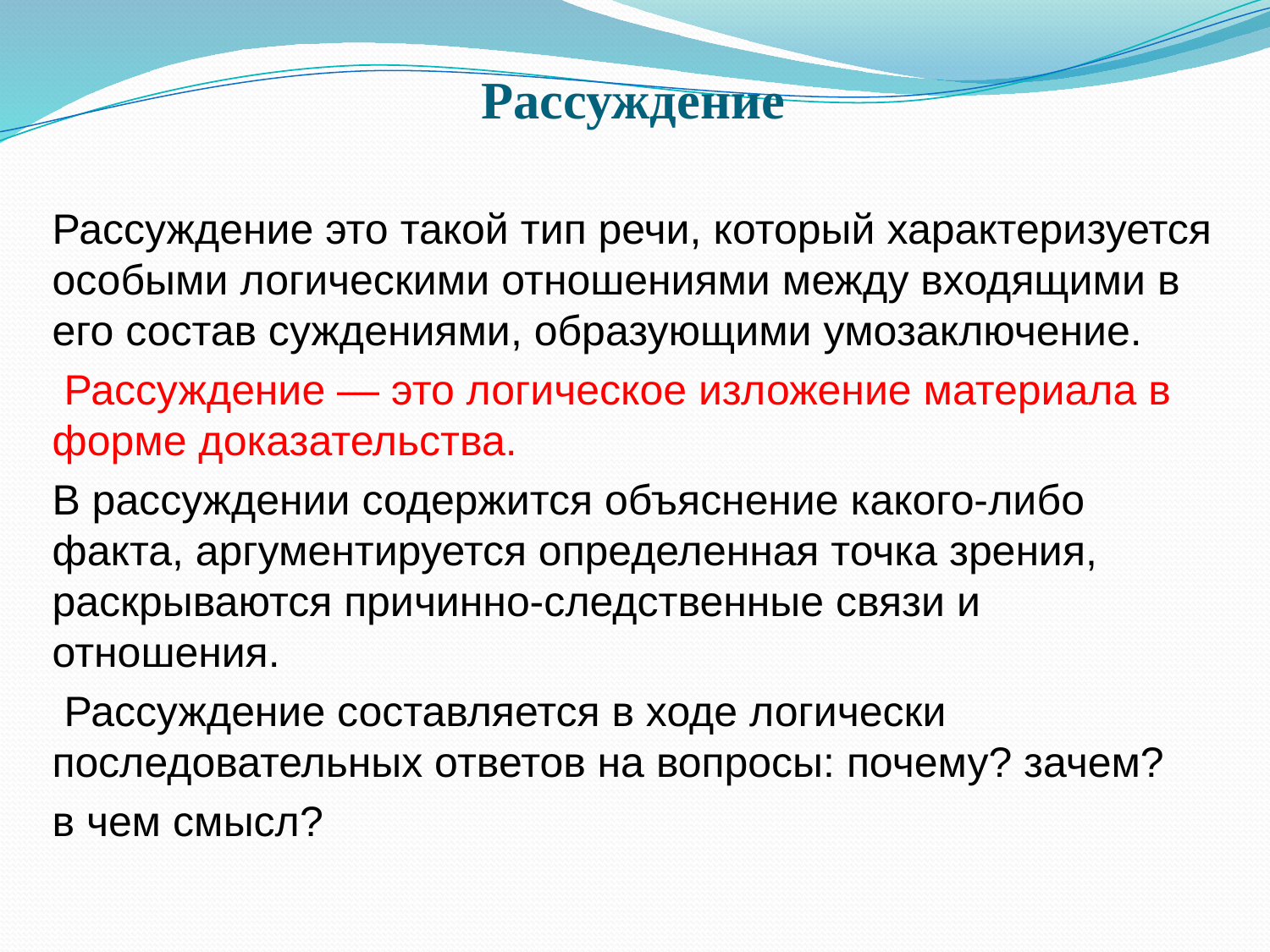

Рассуждение

Рассуждение это такой тип речи, который характеризуется особыми логическими отношениями между входящими в его состав суждениями, образующими умозаключение.
 Рассуждение — это логическое изложение материала в форме доказательства.
В рассуждении содержится объяснение какого-либо факта, аргументируется определенная точка зрения, раскрываются причинно-следственные связи и отношения.
 Рассуждение составляется в ходе логически последовательных ответов на вопросы: почему? зачем?
в чем смысл?